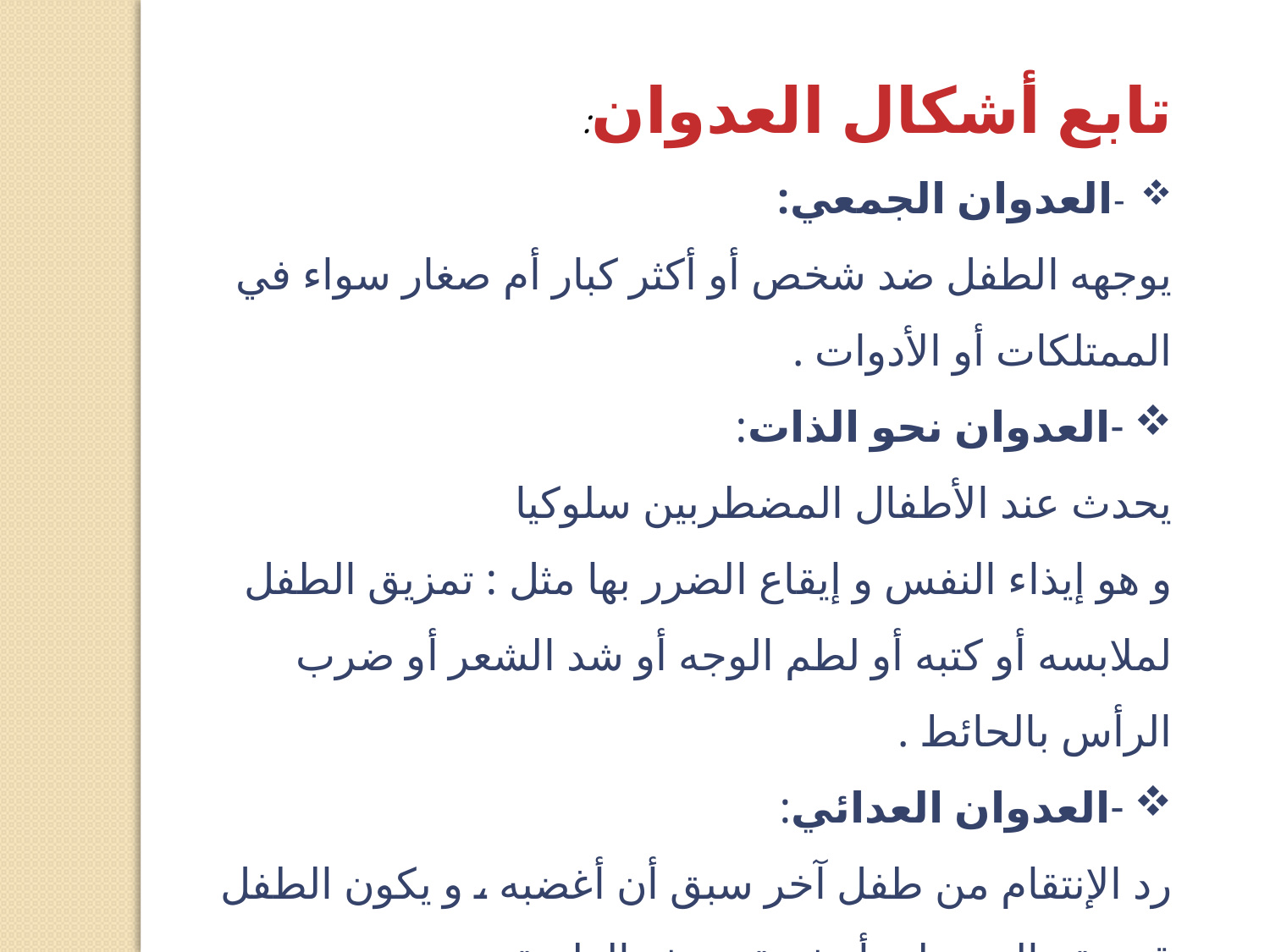

تابع أشكال العدوان:
-العدوان الجمعي:
يوجهه الطفل ضد شخص أو أكثر كبار أم صغار سواء في الممتلكات أو الأدوات .
-العدوان نحو الذات:
يحدث عند الأطفال المضطربين سلوكيا
و هو إيذاء النفس و إيقاع الضرر بها مثل : تمزيق الطفل لملابسه أو كتبه أو لطم الوجه أو شد الشعر أو ضرب الرأس بالحائط .
-العدوان العدائي:
رد الإنتقام من طفل آخر سبق أن أغضبه ، و يكون الطفل قد عقد النية على أخذ حقه بهذه الطريقة.